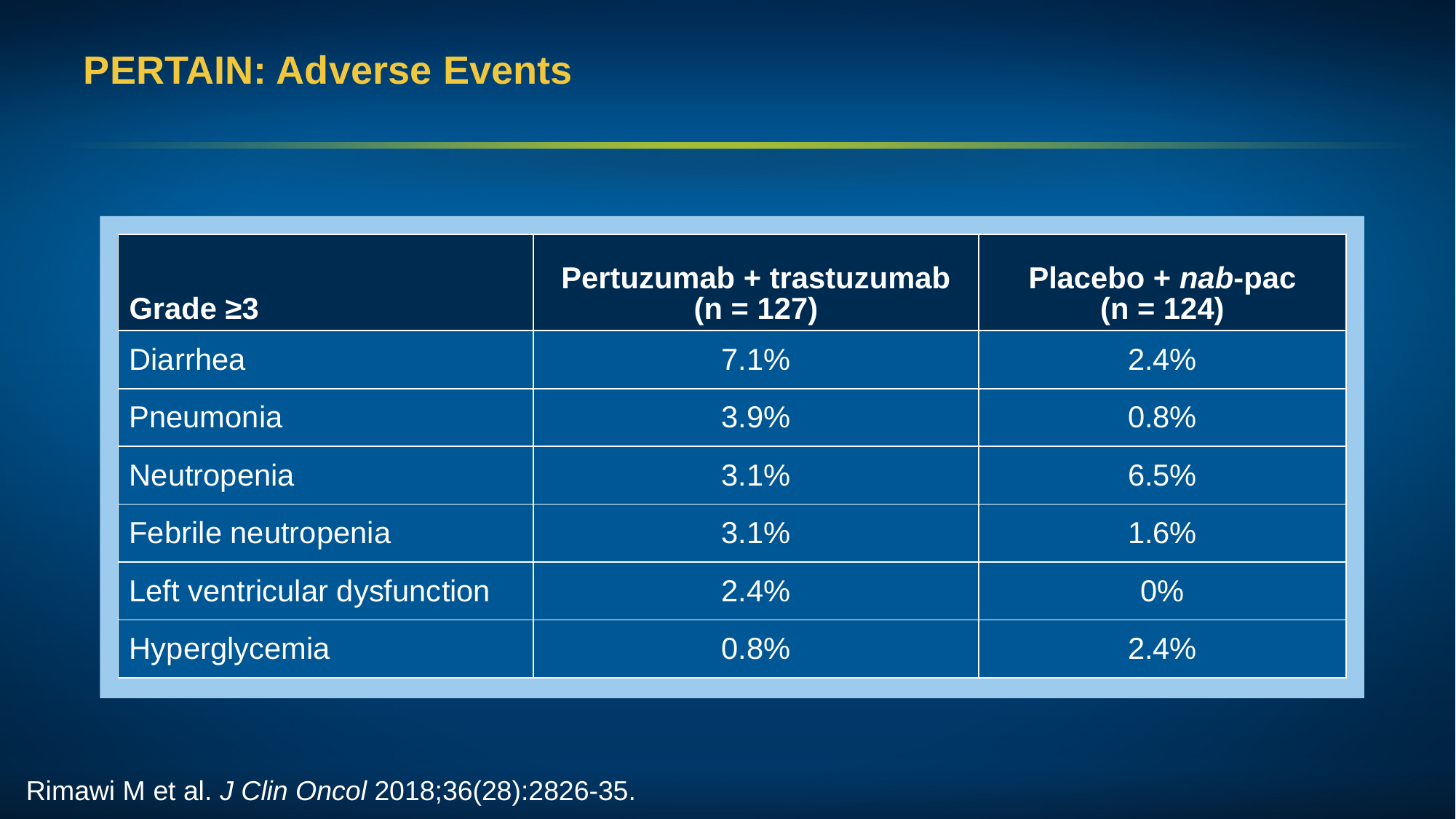

# PERTAIN: Adverse Events
ç
| Grade ≥3 | Pertuzumab + trastuzumab (n = 127) | Placebo + nab-pac (n = 124) |
| --- | --- | --- |
| Diarrhea | 7.1% | 2.4% |
| Pneumonia | 3.9% | 0.8% |
| Neutropenia | 3.1% | 6.5% |
| Febrile neutropenia | 3.1% | 1.6% |
| Left ventricular dysfunction | 2.4% | 0% |
| Hyperglycemia | 0.8% | 2.4% |
Rimawi M et al. J Clin Oncol 2018;36(28):2826-35.